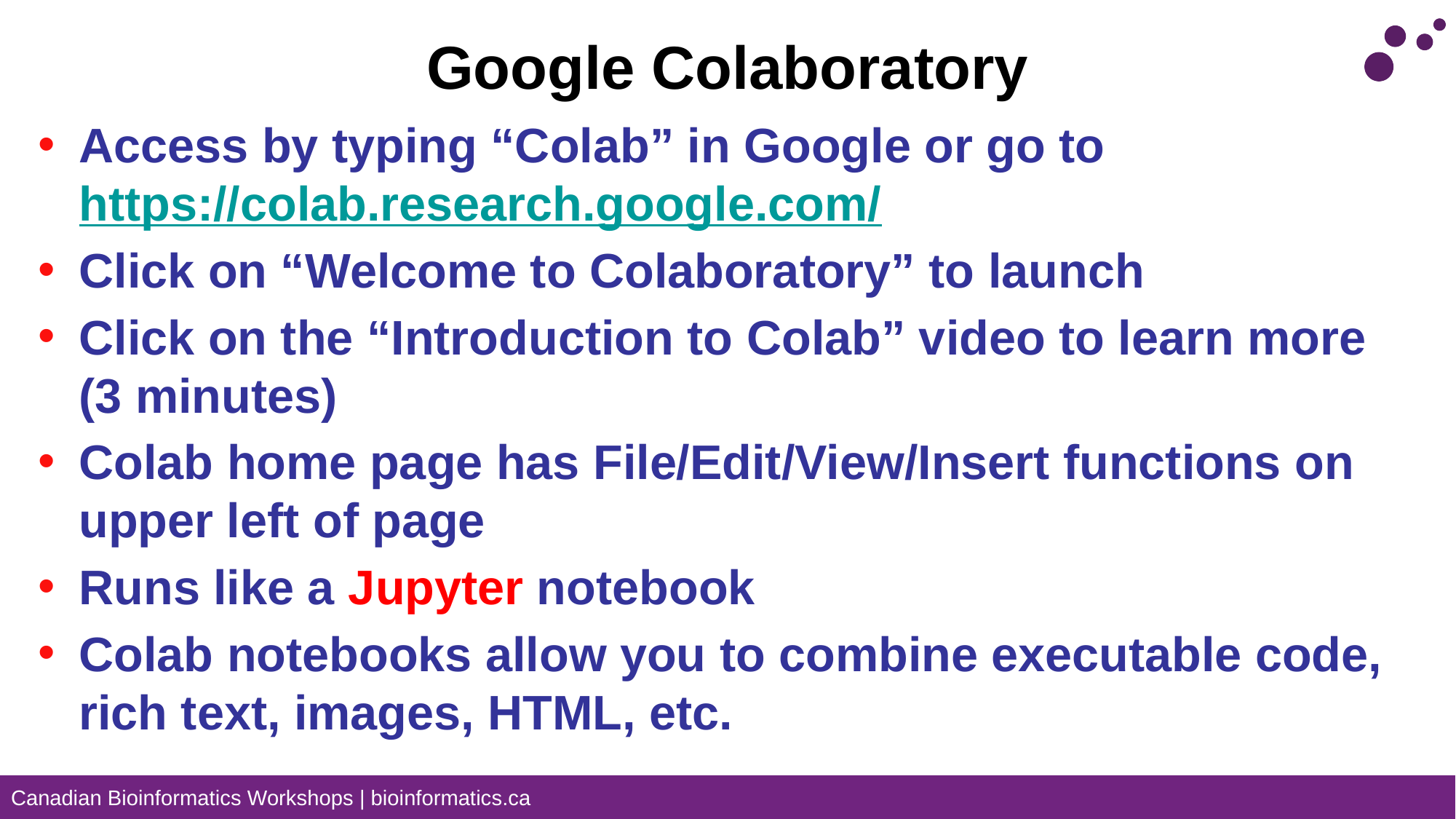

# Google Colaboratory
Access by typing “Colab” in Google or go to https://colab.research.google.com/
Click on “Welcome to Colaboratory” to launch
Click on the “Introduction to Colab” video to learn more (3 minutes)
Colab home page has File/Edit/View/Insert functions on upper left of page
Runs like a Jupyter notebook
Colab notebooks allow you to combine executable code, rich text, images, HTML, etc.